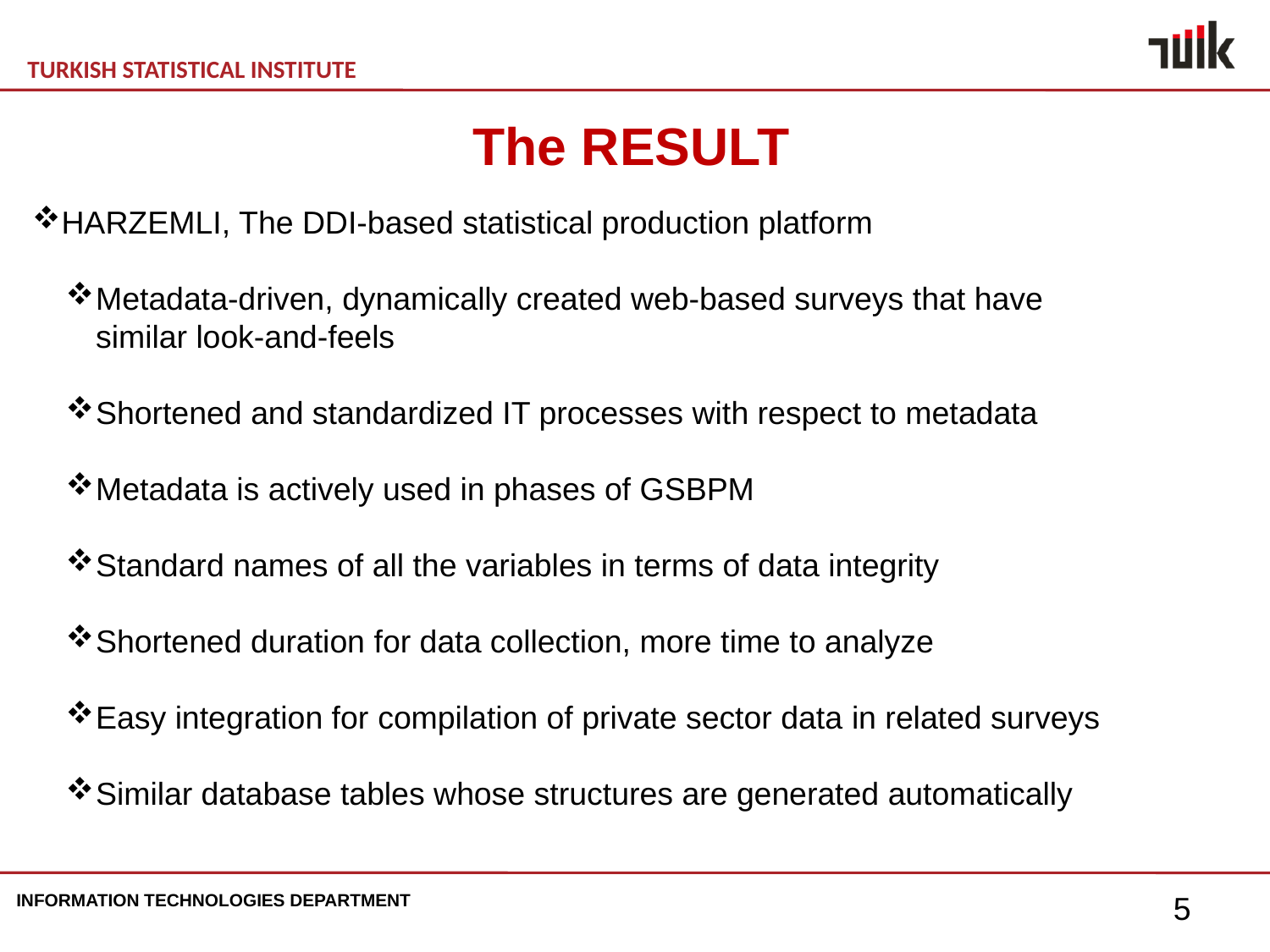

The RESULT
HARZEMLI, The DDI-based statistical production platform

Metadata-driven, dynamically created web-based surveys that have
similar look-and-feels

Shortened and standardized IT processes with respect to metadata

Metadata is actively used in phases of GSBPM

Standard names of all the variables in terms of data integrity

Shortened duration for data collection, more time to analyze

Easy integration for compilation of private sector data in related surveys

Similar database tables whose structures are generated automatically